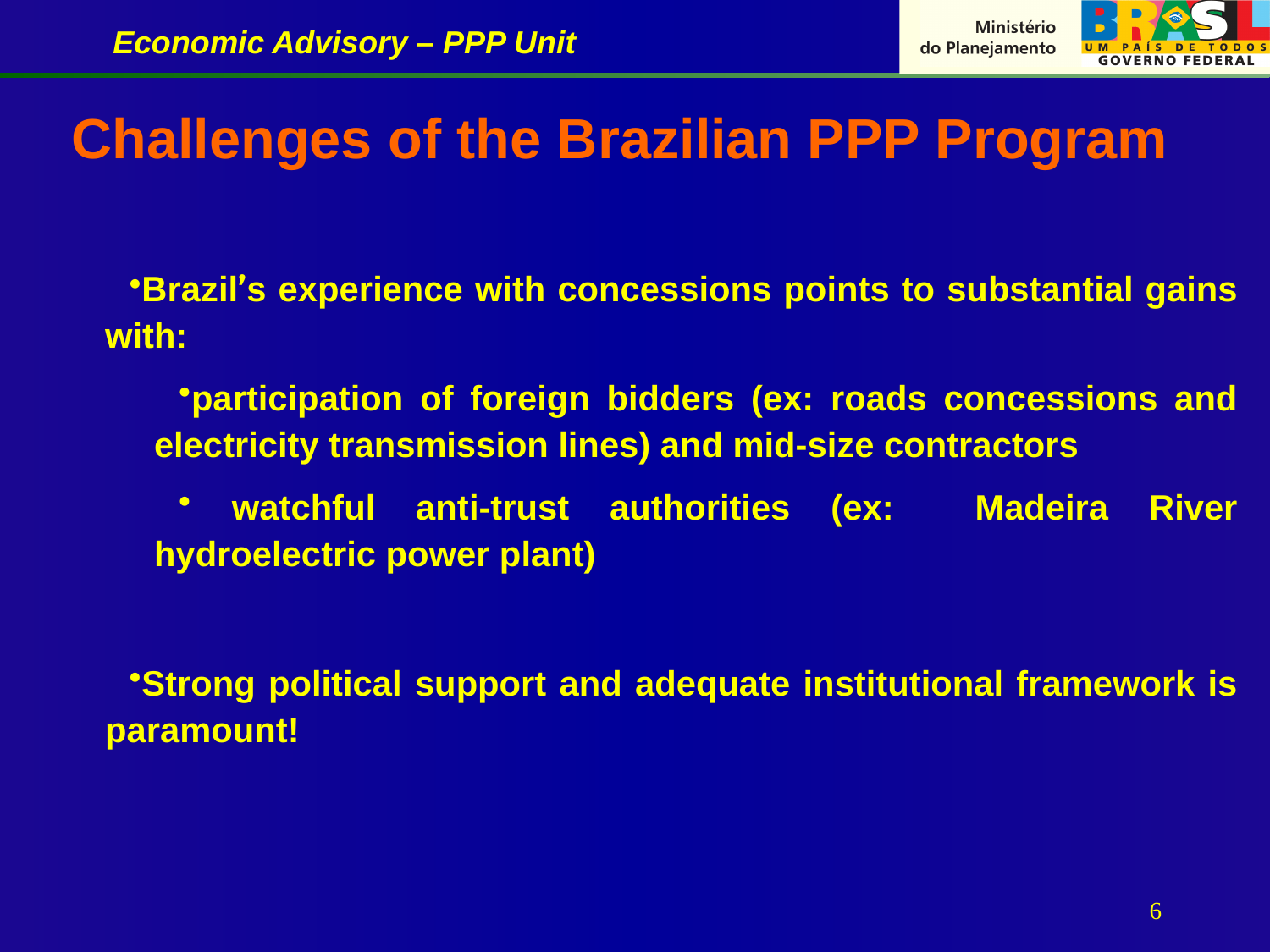

# Challenges of the Brazilian PPP Program
Brazil’s experience with concessions points to substantial gains with:
participation of foreign bidders (ex: roads concessions and electricity transmission lines) and mid-size contractors
 watchful anti-trust authorities (ex:  Madeira River hydroelectric power plant)

Strong political support and adequate institutional framework is paramount!
6